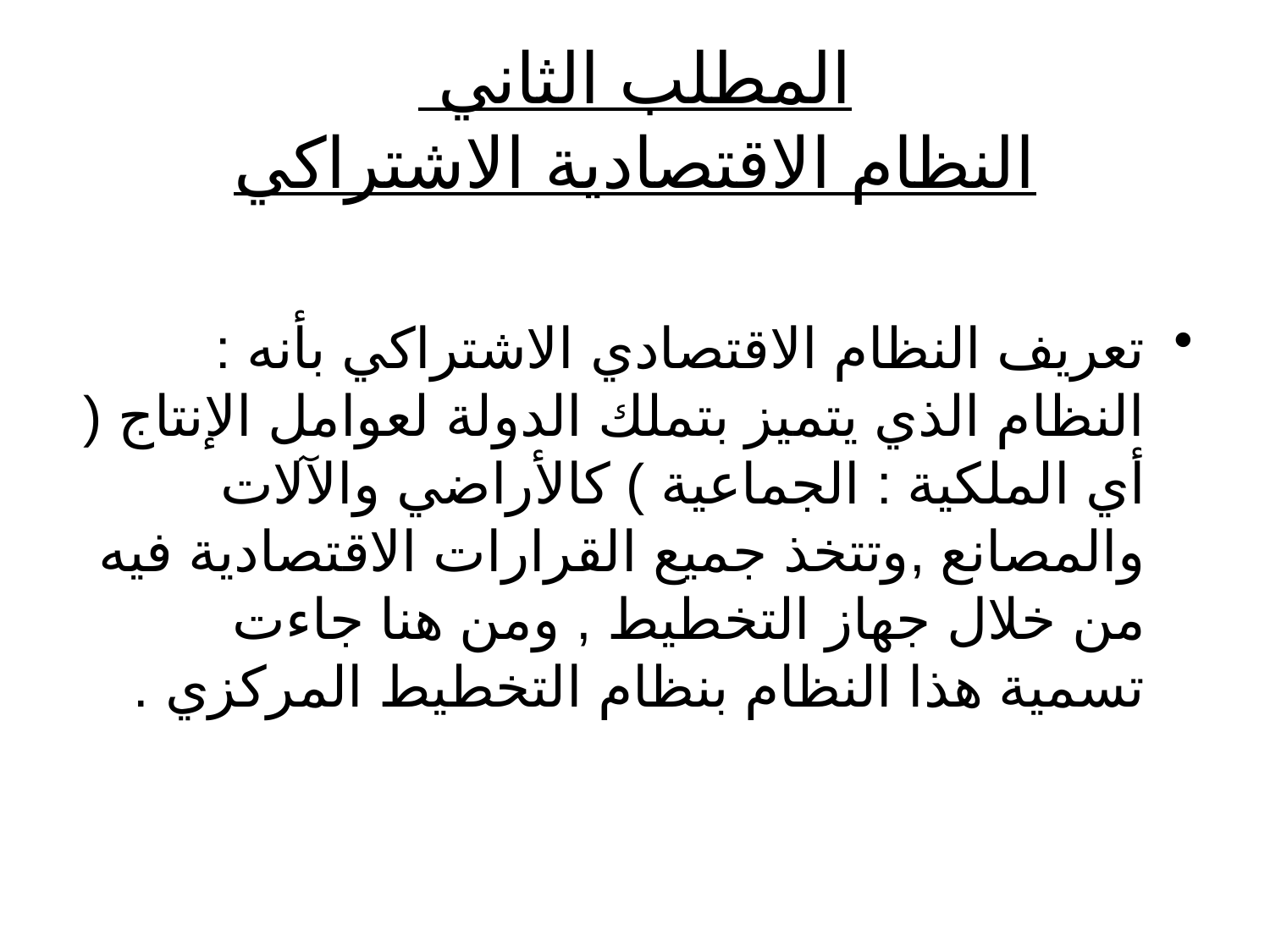

# المطلب الثاني النظام الاقتصادية الاشتراكي
تعريف النظام الاقتصادي الاشتراكي بأنه : النظام الذي يتميز بتملك الدولة لعوامل الإنتاج ( أي الملكية : الجماعية ) كالأراضي والآلات والمصانع ,وتتخذ جميع القرارات الاقتصادية فيه من خلال جهاز التخطيط , ومن هنا جاءت تسمية هذا النظام بنظام التخطيط المركزي .